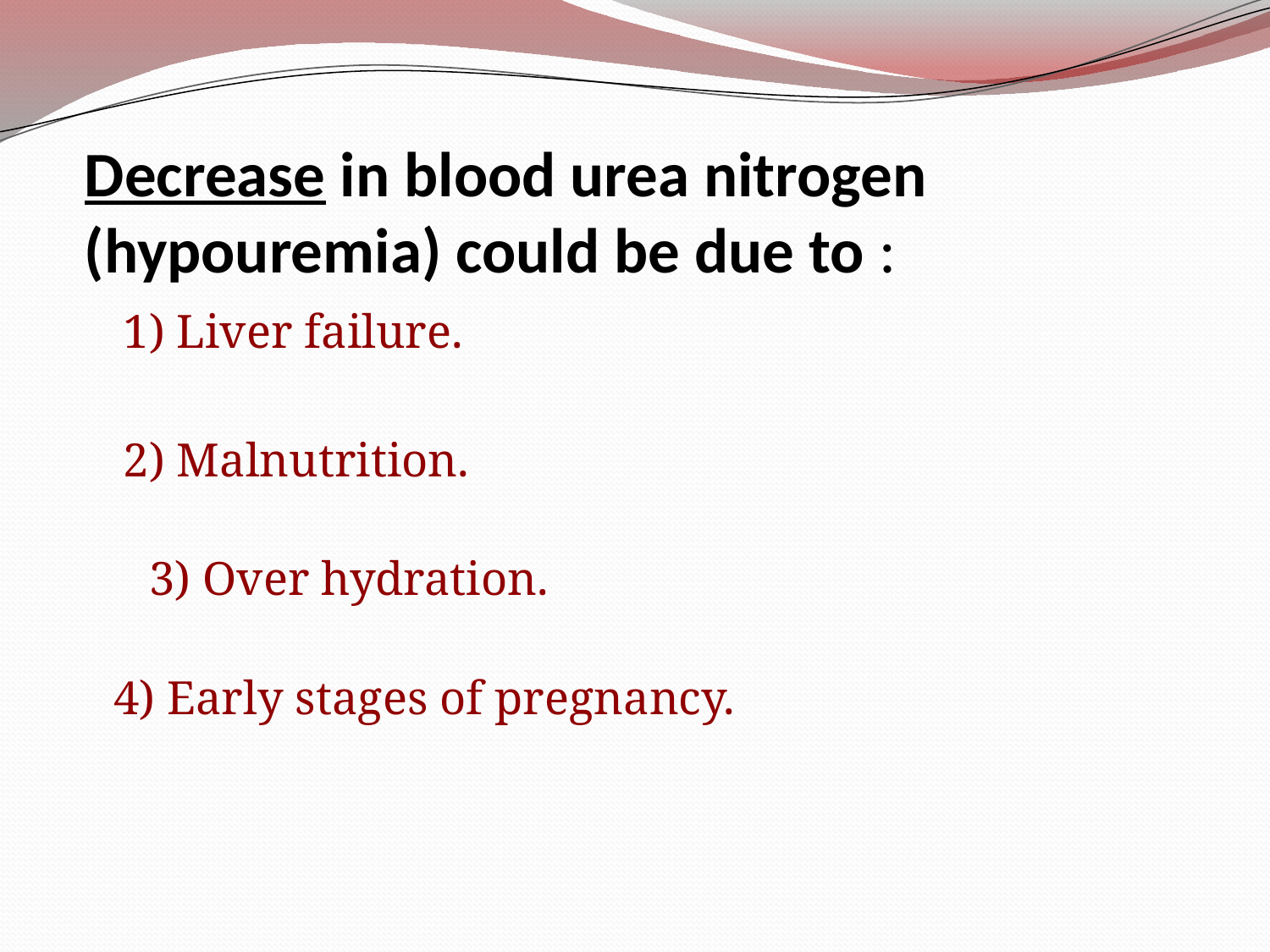

# Decrease in blood urea nitrogen (hypouremia) could be due to :
    1) Liver failure.

    2) Malnutrition.
                                                                                                  3) Over hydration.
                                                                                              4) Early stages of pregnancy.